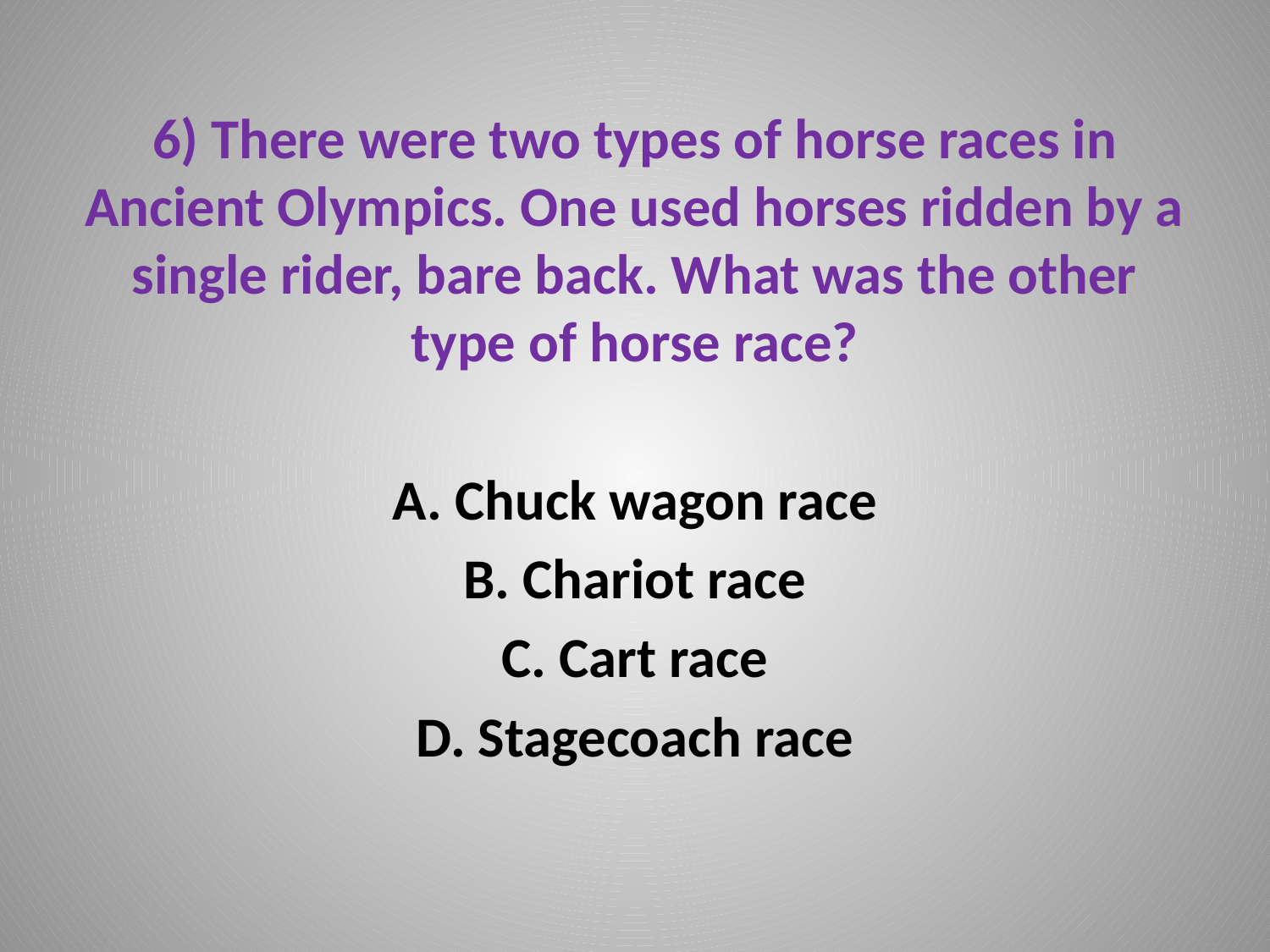

6) There were two types of horse races in Ancient Olympics. One used horses ridden by a single rider, bare back. What was the other type of horse race?

A. Chuck wagon race
B. Chariot race
C. Cart race
D. Stagecoach race